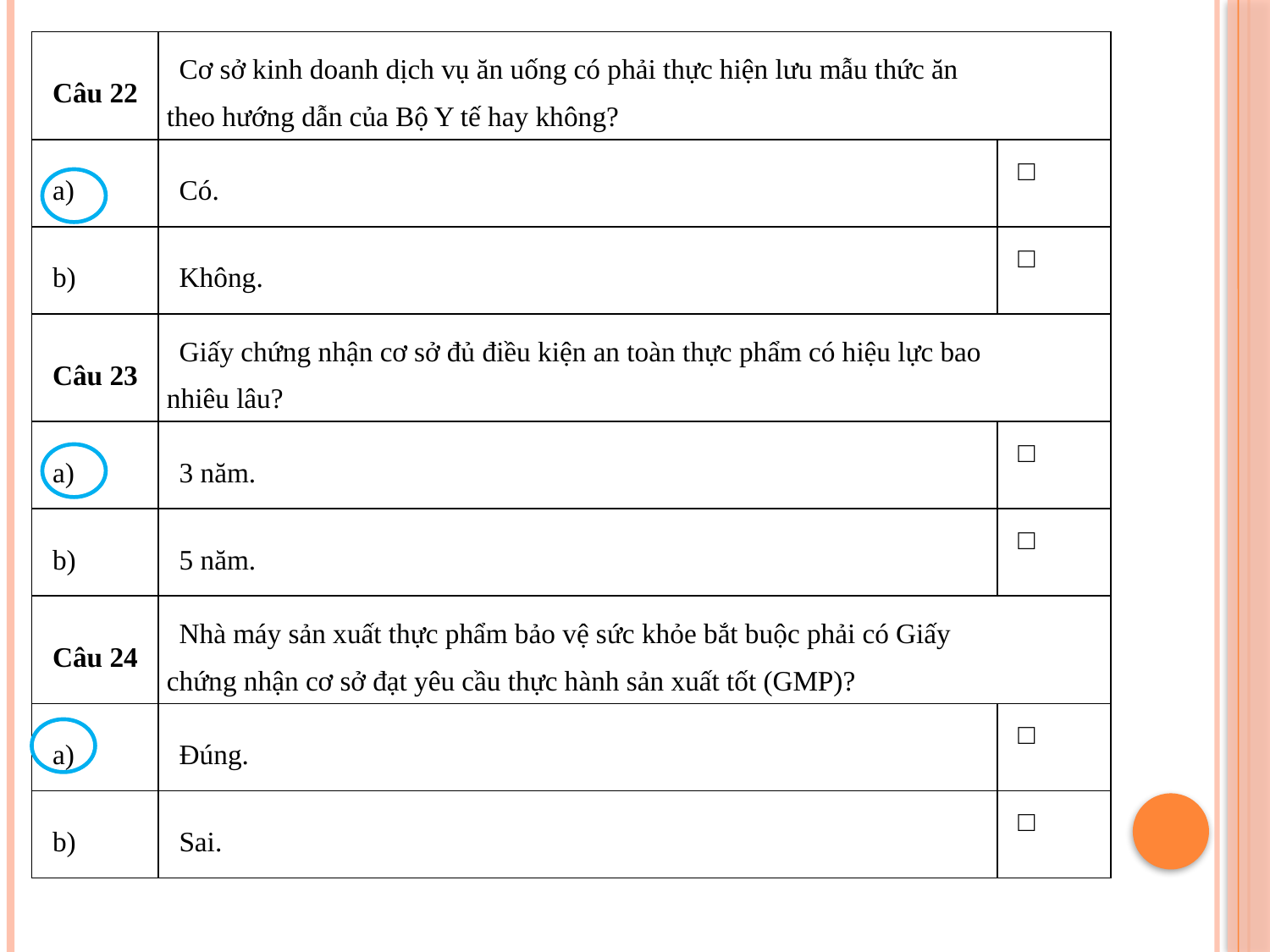

| Câu 22 | Cơ sở kinh doanh dịch vụ ăn uống có phải thực hiện lưu mẫu thức ăn theo hướng dẫn của Bộ Y tế hay không? |  |
| --- | --- | --- |
| a) | Có. | □ |
| b) | Không. | □ |
| Câu 23 | Giấy chứng nhận cơ sở đủ điều kiện an toàn thực phẩm có hiệu lực bao nhiêu lâu? |  |
| a) | 3 năm. | □ |
| b) | 5 năm. | □ |
| Câu 24 | Nhà máy sản xuất thực phẩm bảo vệ sức khỏe bắt buộc phải có Giấy chứng nhận cơ sở đạt yêu cầu thực hành sản xuất tốt (GMP)? |  |
| a) | Đúng. | □ |
| b) | Sai. | □ |